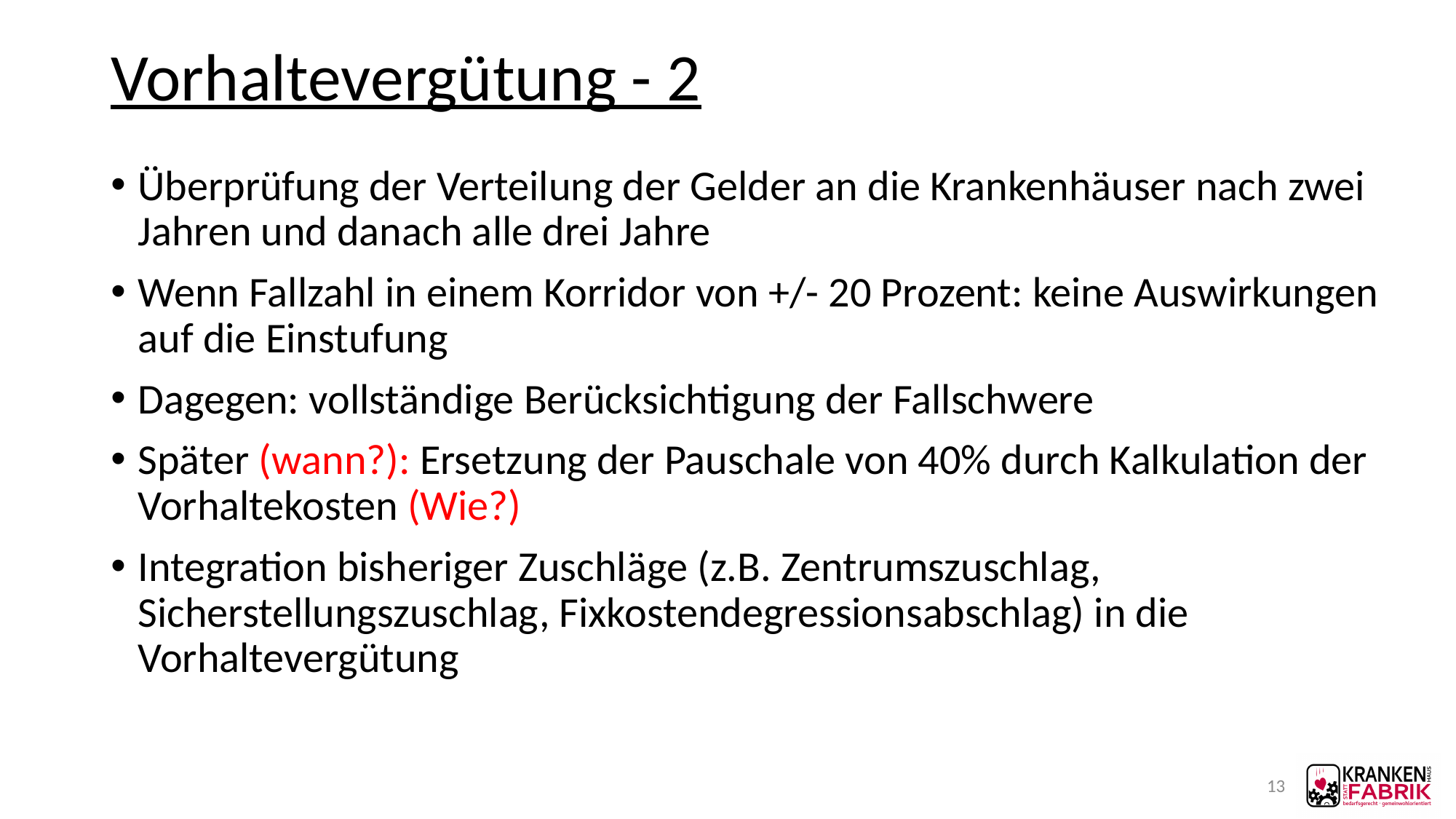

# Vorhaltevergütung - 2
Überprüfung der Verteilung der Gelder an die Krankenhäuser nach zwei Jahren und danach alle drei Jahre
Wenn Fallzahl in einem Korridor von +/- 20 Prozent: keine Auswirkungen auf die Einstufung
Dagegen: vollständige Berücksichtigung der Fallschwere
Später (wann?): Ersetzung der Pauschale von 40% durch Kalkulation der Vorhaltekosten (Wie?)
Integration bisheriger Zuschläge (z.B. Zentrumszuschlag, Sicherstellungszuschlag, Fixkostendegressionsabschlag) in die Vorhaltevergütung
13